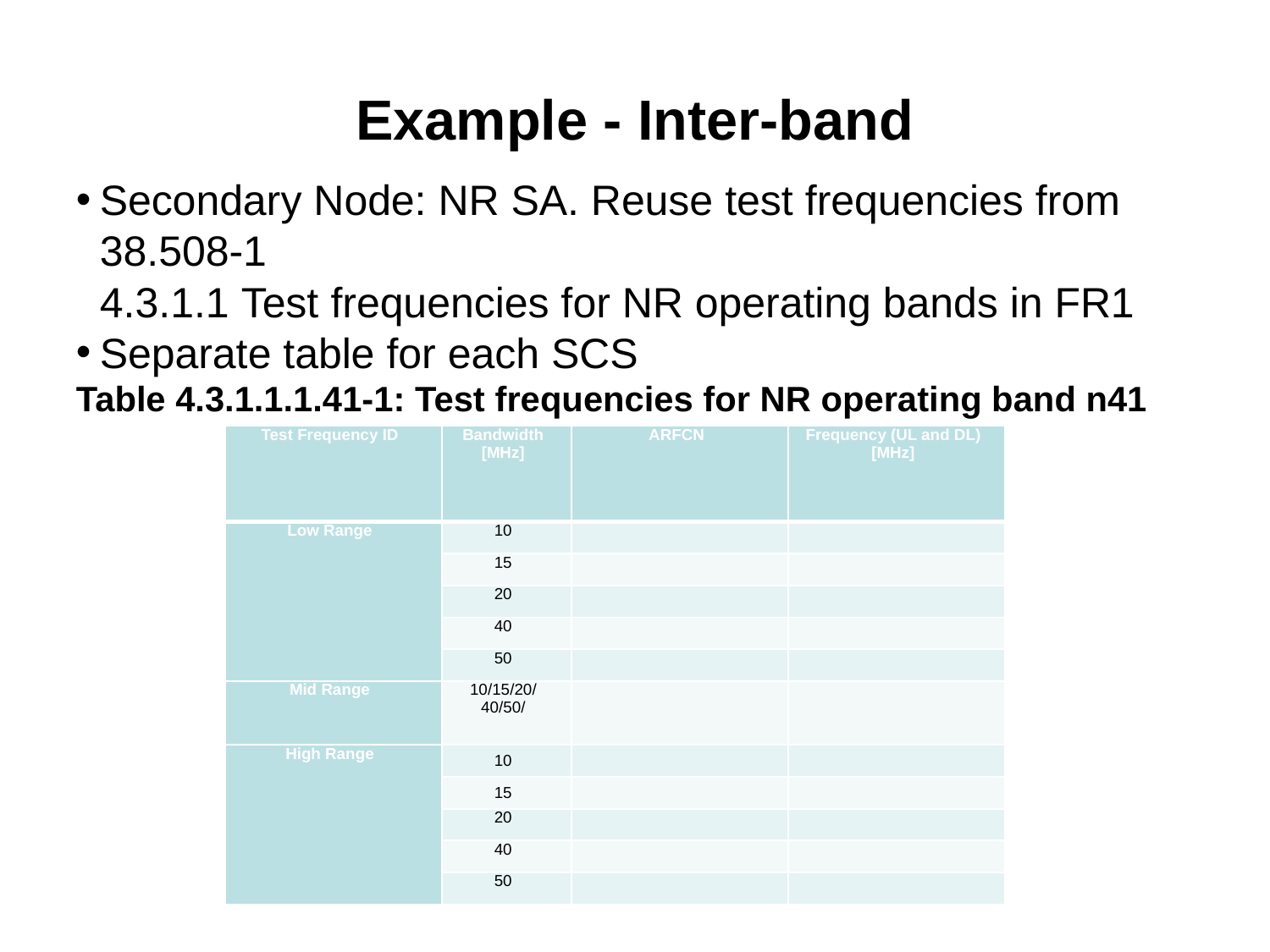

# Example - Inter-band
Secondary Node: NR SA. Reuse test frequencies from 38.508-1
4.3.1.1 Test frequencies for NR operating bands in FR1
Separate table for each SCS
Table 4.3.1.1.1.41-1: Test frequencies for NR operating band n41

| Test Frequency ID | Bandwidth [MHz] | ARFCN | Frequency (UL and DL) [MHz] |
| --- | --- | --- | --- |
| Low Range | 10 |  |  |
|  | 15 |  |  |
|  | 20 |  |  |
|  | 40 |  |  |
|  | 50 |  |  |
| Mid Range | 10/15/20/ 40/50/ |  |  |
| High Range | 10 |  |  |
|  | 15 |  |  |
|  | 20 |  |  |
|  | 40 |  |  |
|  | 50 |  |  |